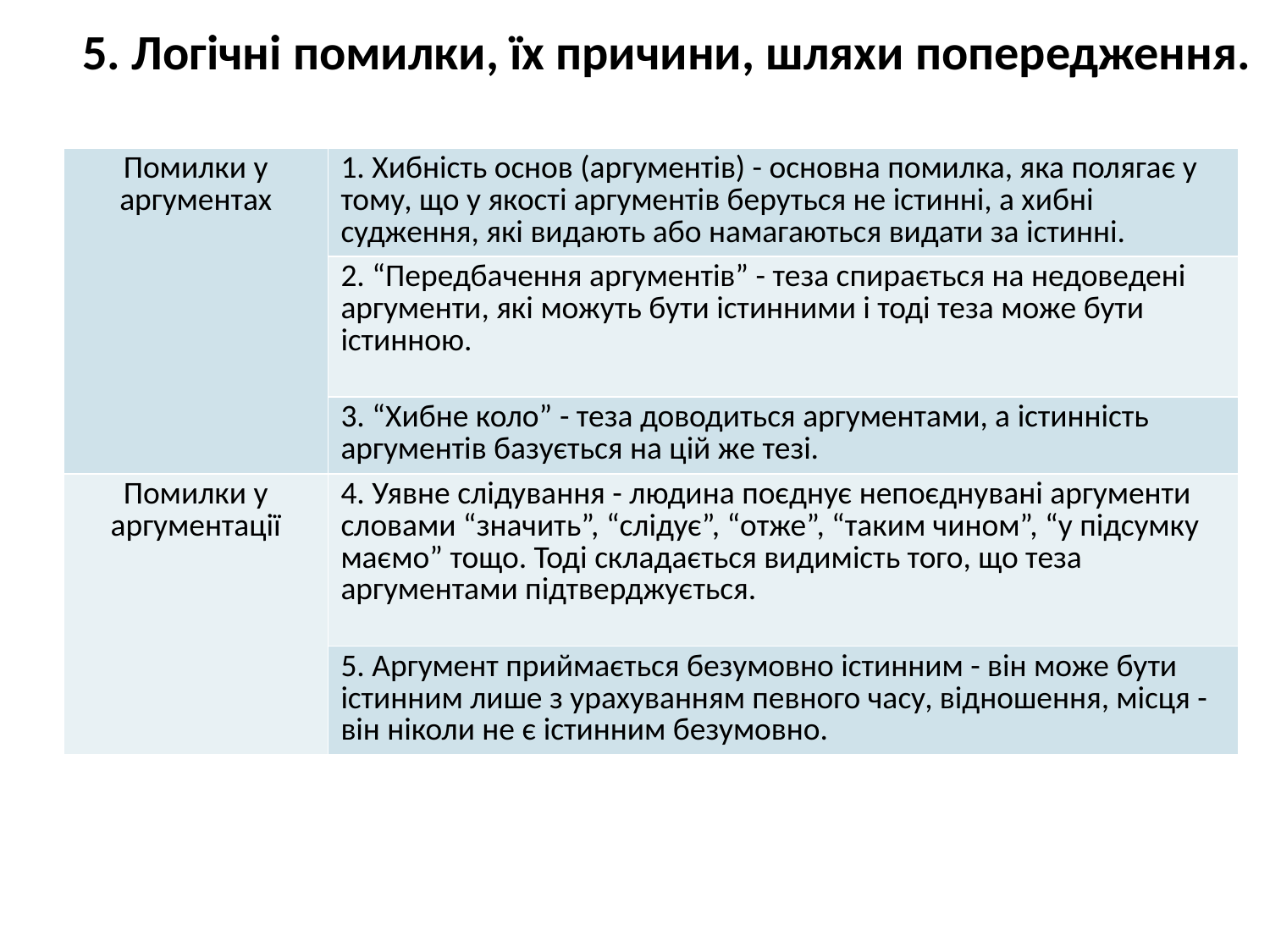

# 5. Логічні помилки, їх причини, шляхи попередження.
| Помилки у аргументах | 1. Хибність основ (аргументів) - основна помилка, яка полягає у тому, що у якості аргументів беруться не істинні, а хибні судження, які видають або намагаються видати за істинні. |
| --- | --- |
|  | 2. “Передбачення аргументів” - теза спирається на недоведені аргументи, які можуть бути істинними і тоді теза може бути істинною. |
|  | 3. “Хибне коло” - теза доводиться аргументами, а істинність аргументів базується на цій же тезі. |
| Помилки у аргументації | 4. Уявне слідування - людина поєднує непоєднувані аргументи словами “значить”, “слідує”, “отже”, “таким чином”, “у підсумку маємо” тощо. Тоді складається видимість того, що теза аргументами підтверджується. |
|  | 5. Аргумент приймається безумовно істинним - він може бути істинним лише з урахуванням певного часу, відношення, місця - він ніколи не є істинним безумовно. |